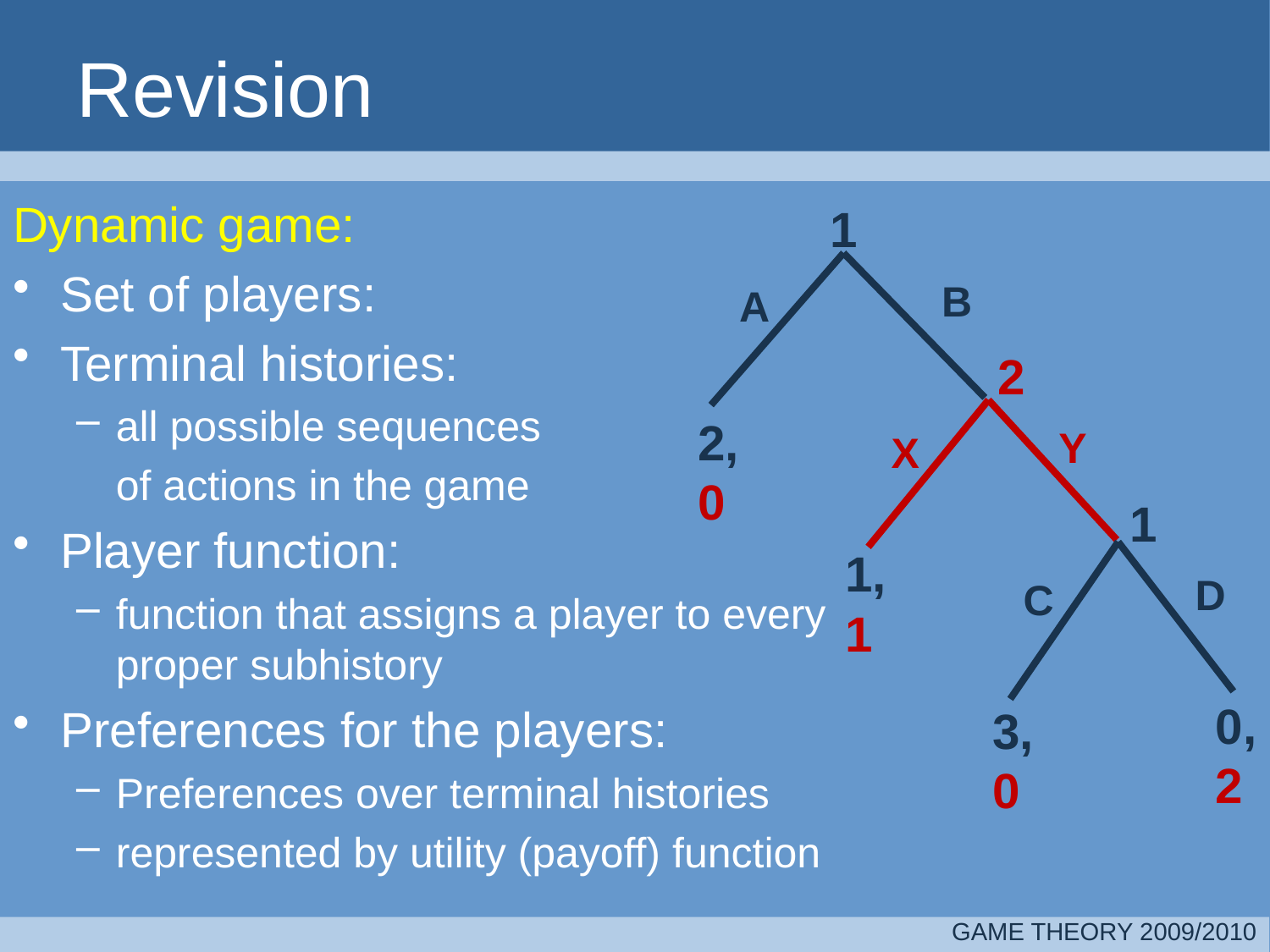

# Revision
Dynamic game:
Set of players:
Terminal histories:
all possible sequences
	of actions in the game
Player function:
function that assigns a player to every proper subhistory
Preferences for the players:
Preferences over terminal histories
represented by utility (payoff) function
1

B
A
2
2,
0
Y
X
1
1,
1
D
C
0,
2
3,
0
GAME THEORY 2009/2010